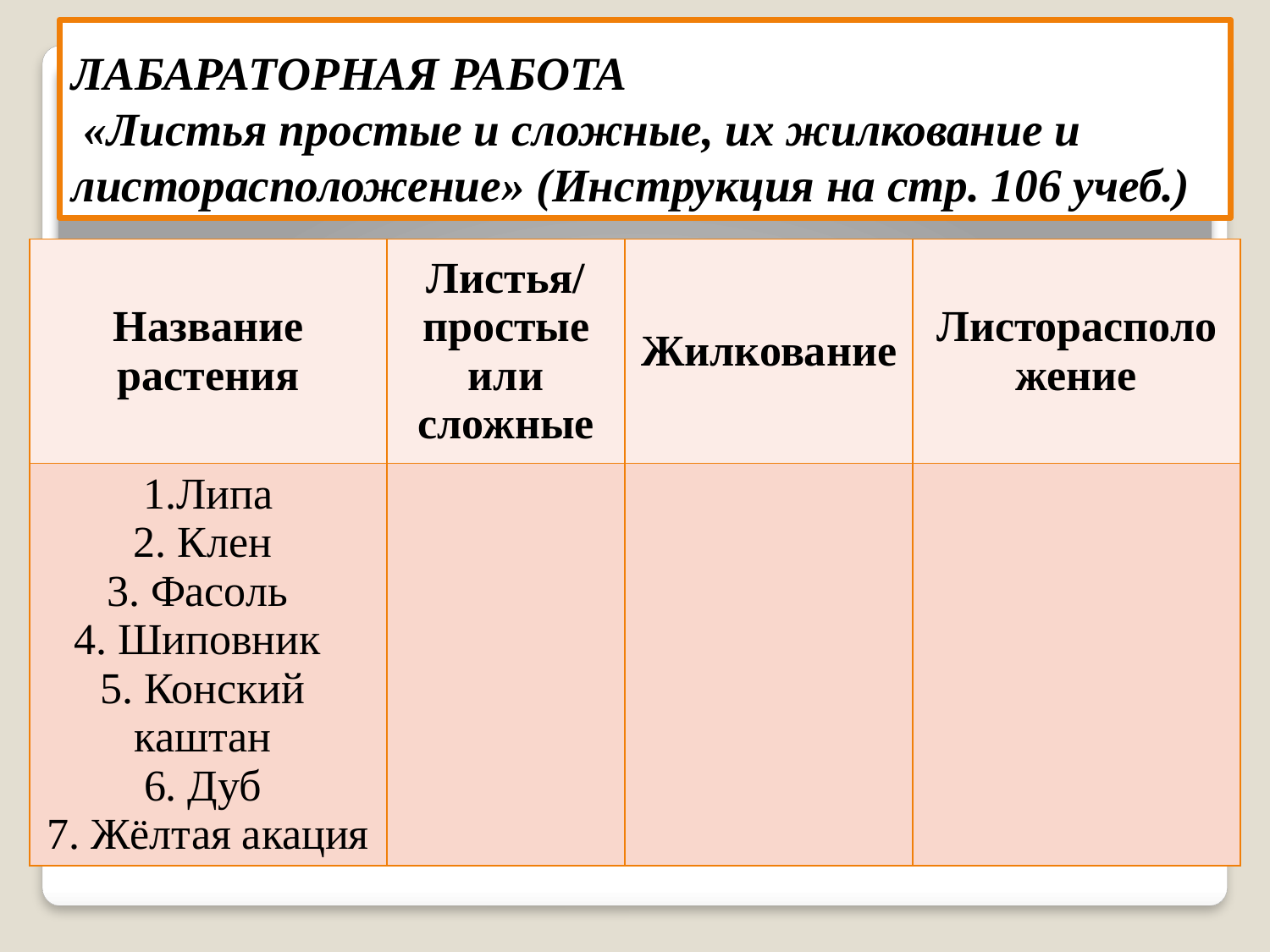

# ЛАБАРАТОРНАЯ РАБОТА «Листья простые и сложные, их жилкование и листорасположение» (Инструкция на стр. 106 учеб.)
| Название растения | Листья/ простые или сложные | Жилкование | Листорасположение |
| --- | --- | --- | --- |
| 1.Липа 2. Клен 3. Фасоль 4. Шиповник 5. Конский каштан 6. Дуб 7. Жёлтая акация |  |  |  |